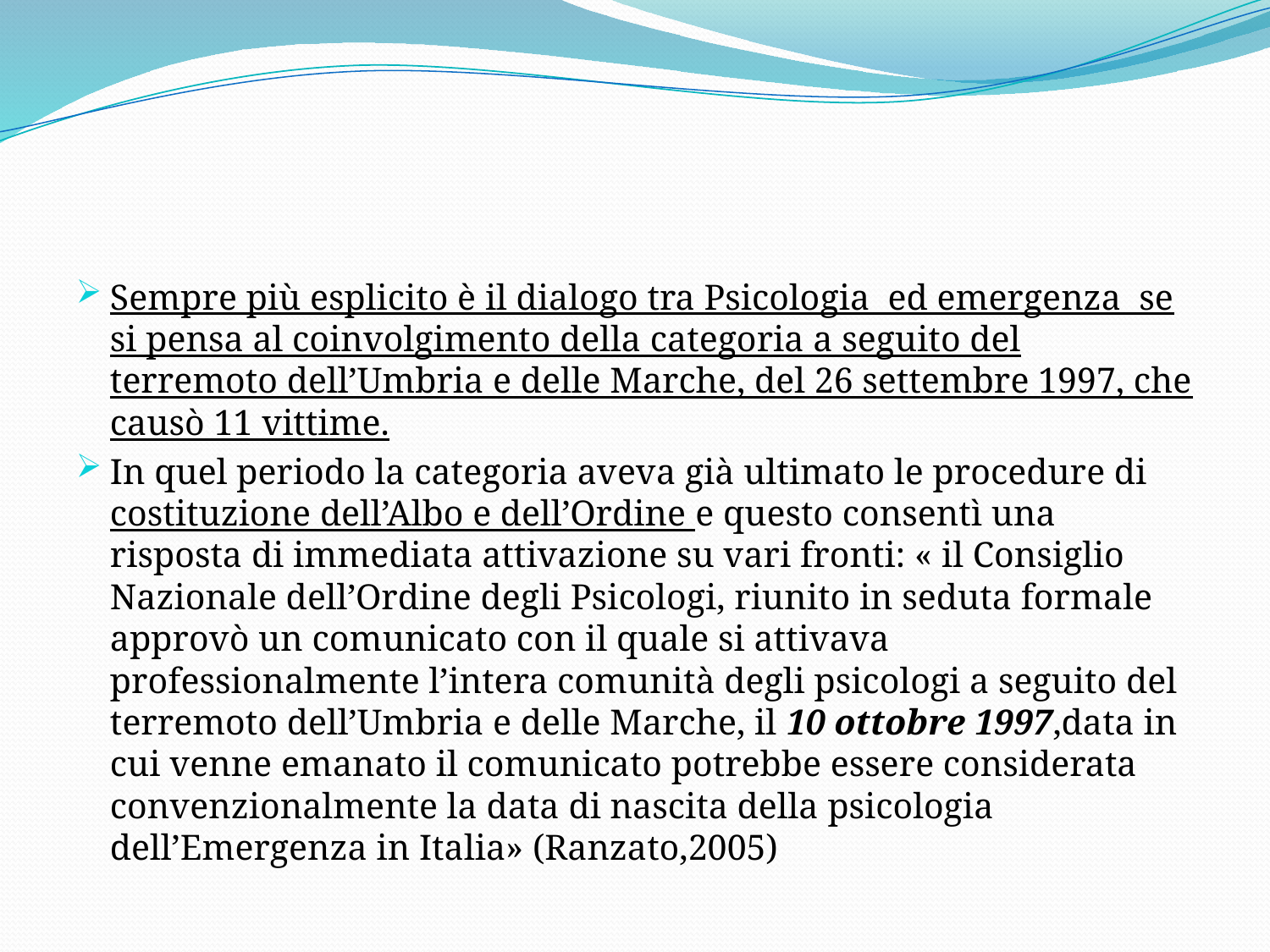

#
Sempre più esplicito è il dialogo tra Psicologia  ed emergenza  se si pensa al coinvolgimento della categoria a seguito del terremoto dell’Umbria e delle Marche, del 26 settembre 1997, che causò 11 vittime.
In quel periodo la categoria aveva già ultimato le procedure di costituzione dell’Albo e dell’Ordine e questo consentì una risposta di immediata attivazione su vari fronti: « il Consiglio Nazionale dell’Ordine degli Psicologi, riunito in seduta formale approvò un comunicato con il quale si attivava professionalmente l’intera comunità degli psicologi a seguito del terremoto dell’Umbria e delle Marche, il 10 ottobre 1997,data in cui venne emanato il comunicato potrebbe essere considerata convenzionalmente la data di nascita della psicologia dell’Emergenza in Italia» (Ranzato,2005)